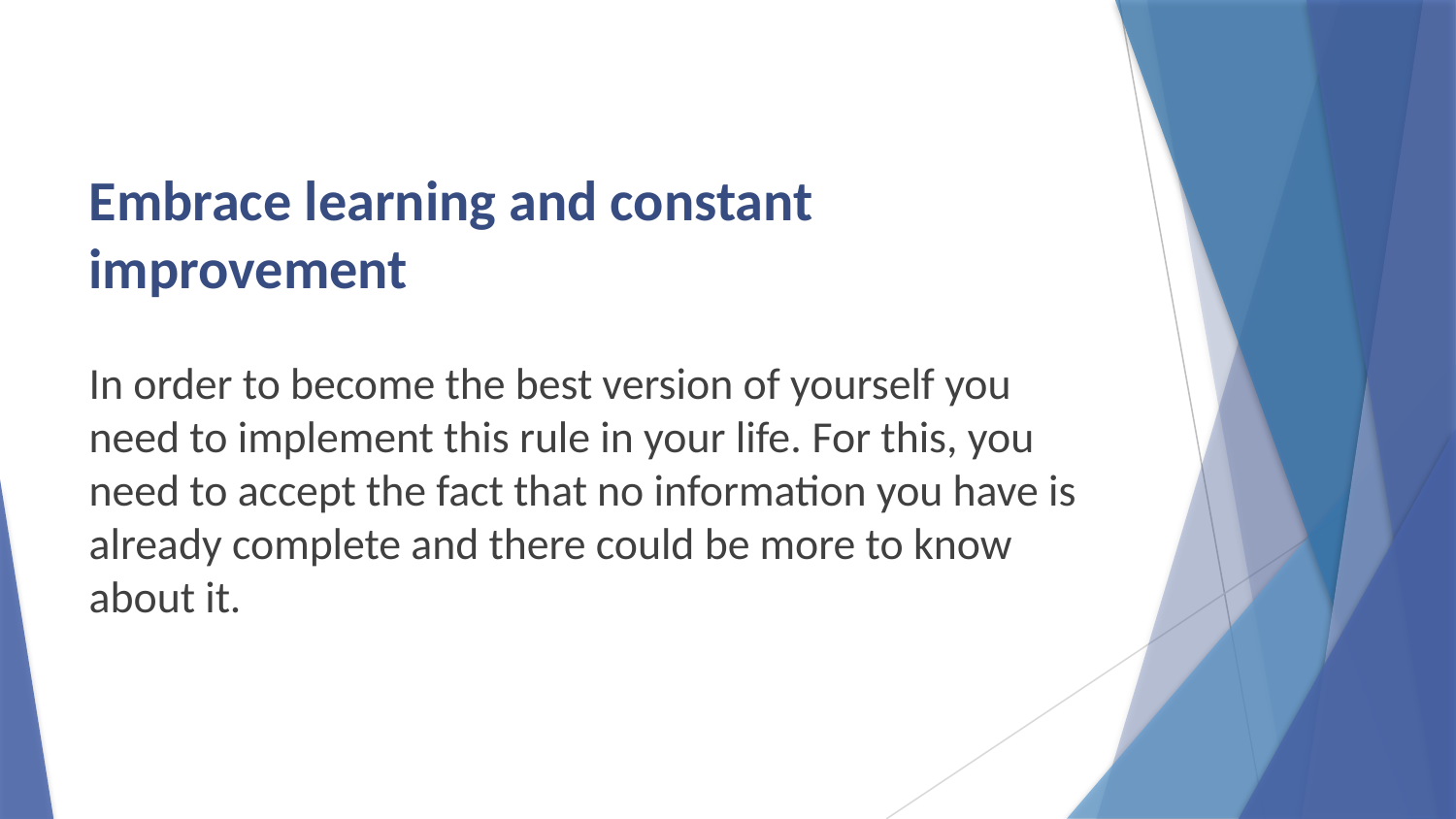

# Embrace learning and constant improvement
In order to become the best version of yourself you need to implement this rule in your life. For this, you need to accept the fact that no information you have is already complete and there could be more to know about it.